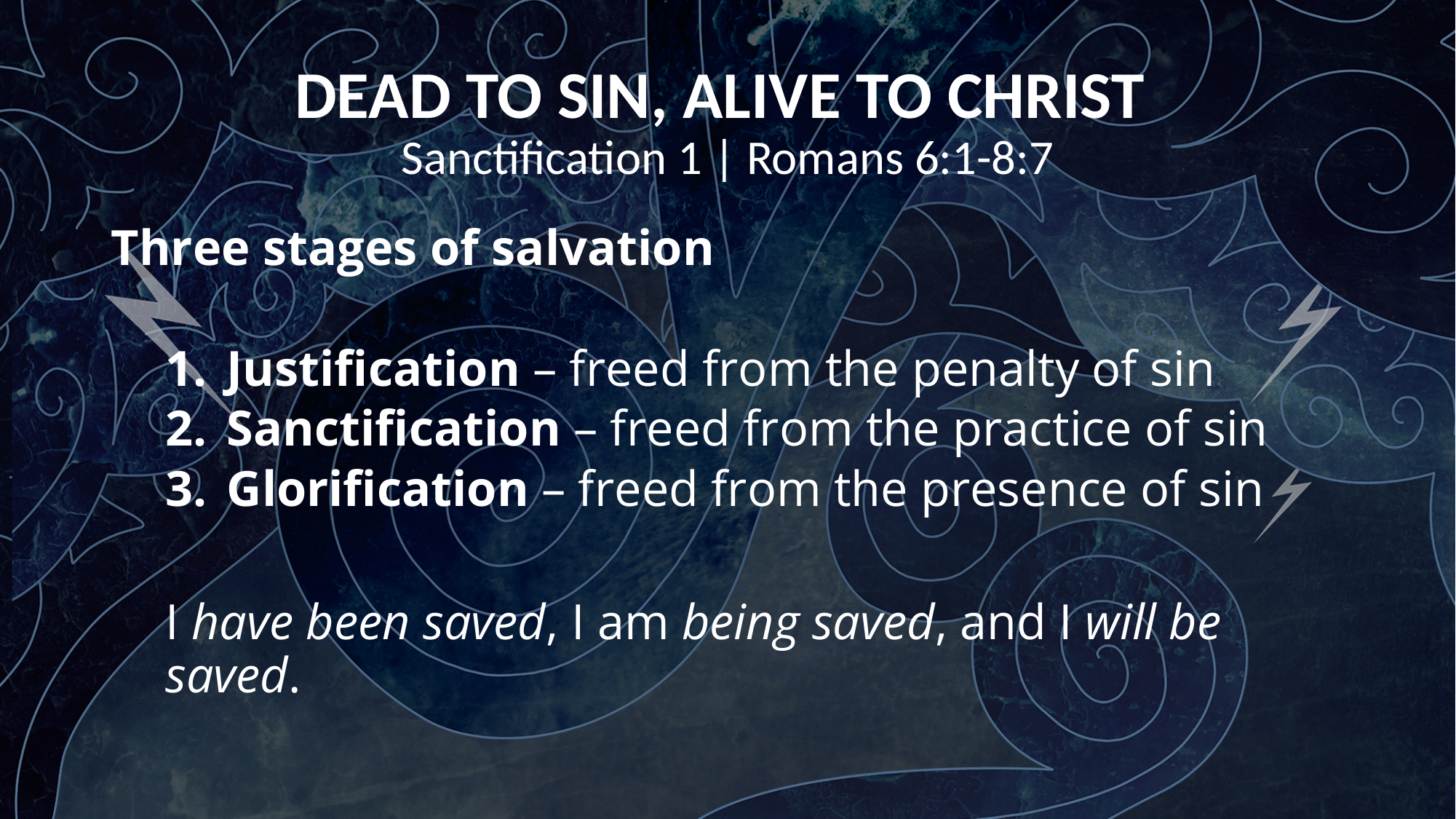

DEAD TO SIN, ALIVE TO CHRIST
Sanctification 1 | Romans 6:1-8:7
Three stages of salvation

Justification – freed from the penalty of sin
Sanctification – freed from the practice of sin
Glorification – freed from the presence of sin

I have been saved, I am being saved, and I will be saved.